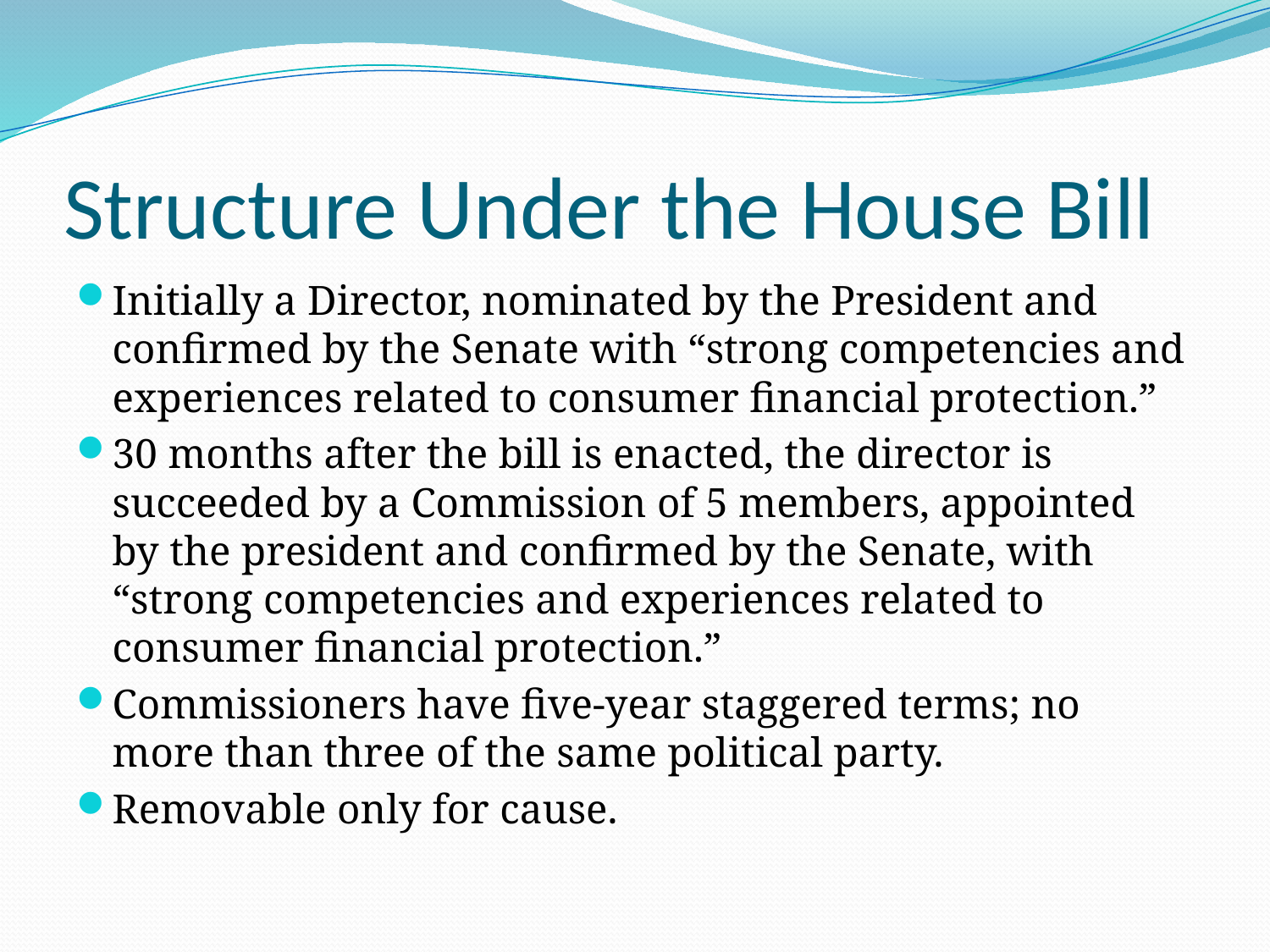

Structure Under the House Bill
Initially a Director, nominated by the President and confirmed by the Senate with “strong competencies and experiences related to consumer financial protection.”
30 months after the bill is enacted, the director is succeeded by a Commission of 5 members, appointed by the president and confirmed by the Senate, with “strong competencies and experiences related to consumer financial protection.”
Commissioners have five-year staggered terms; no more than three of the same political party.
Removable only for cause.